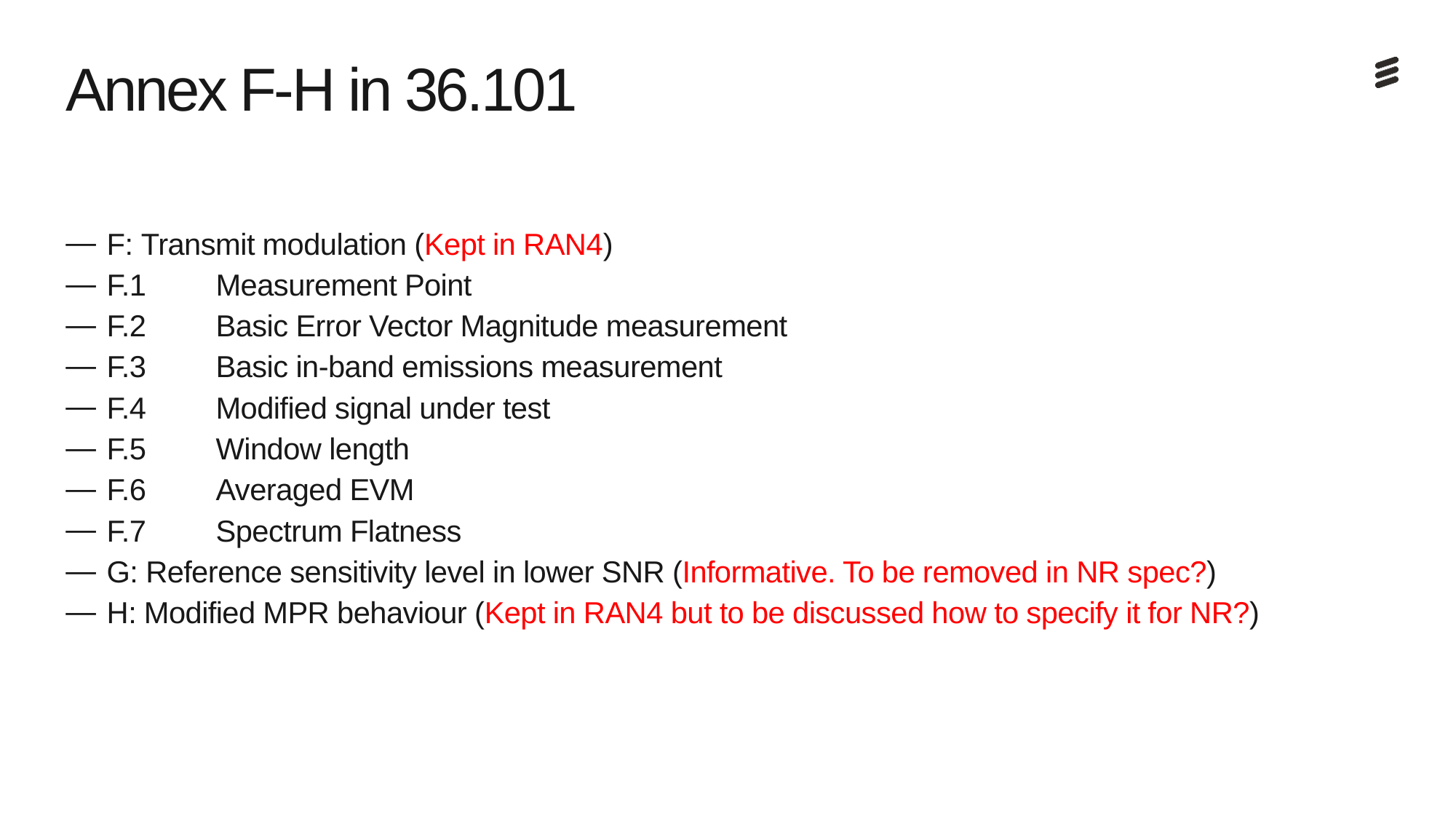

# Annex F-H in 36.101
F: Transmit modulation (Kept in RAN4)
F.1	Measurement Point
F.2	Basic Error Vector Magnitude measurement
F.3	Basic in-band emissions measurement
F.4	Modified signal under test
F.5	Window length
F.6 	Averaged EVM
F.7	Spectrum Flatness
G: Reference sensitivity level in lower SNR (Informative. To be removed in NR spec?)
H: Modified MPR behaviour (Kept in RAN4 but to be discussed how to specify it for NR?)